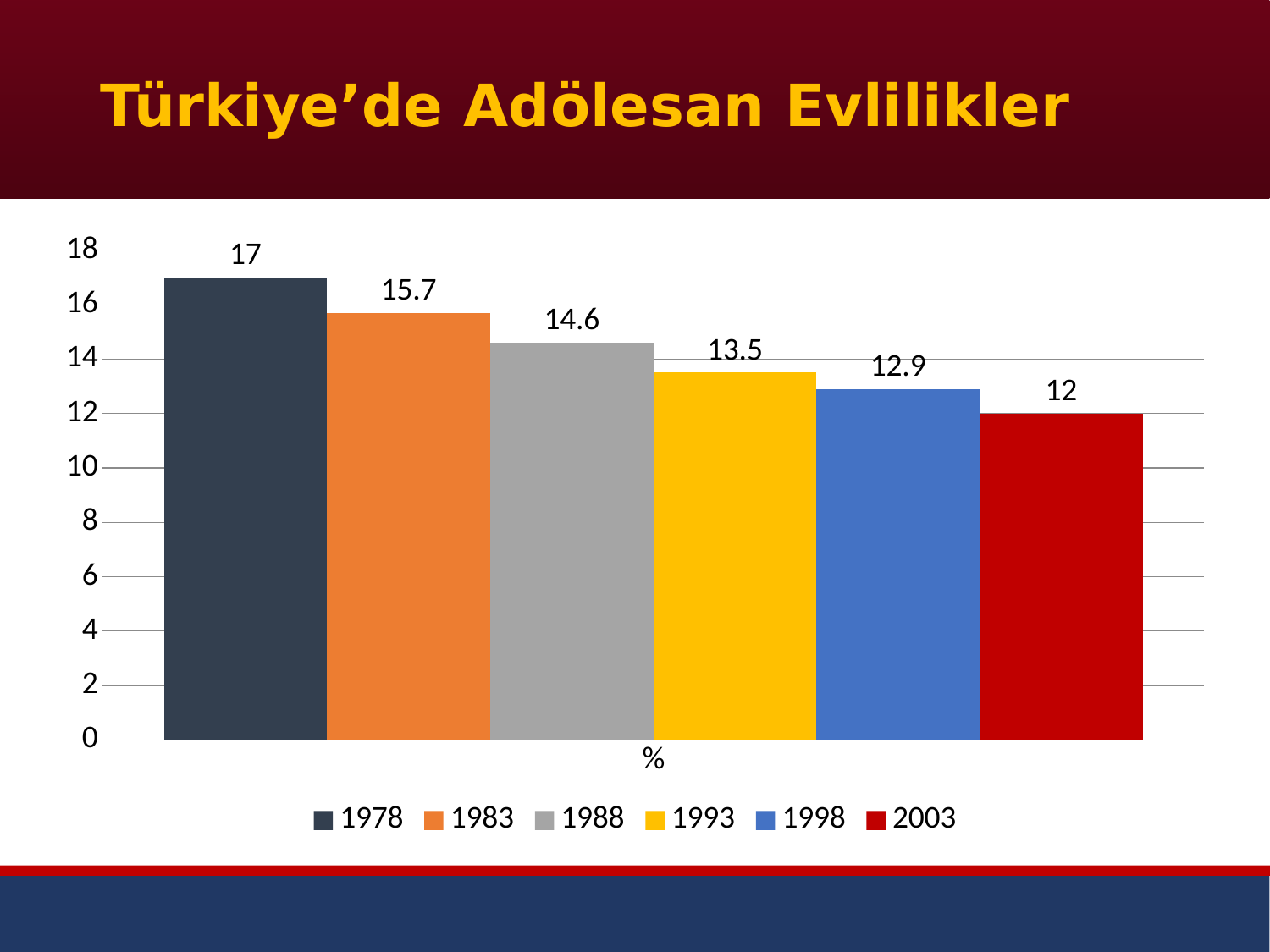

# Türkiye’de Adölesan Evlilikler

### Chart

| Category | 1978 | 1983 | 1988 | 1993 | 1998 | 2003 |
|---|---|---|---|---|---|---|
| % | 17.0 | 15.7 | 14.6 | 13.5 | 12.9 | 12.0 |